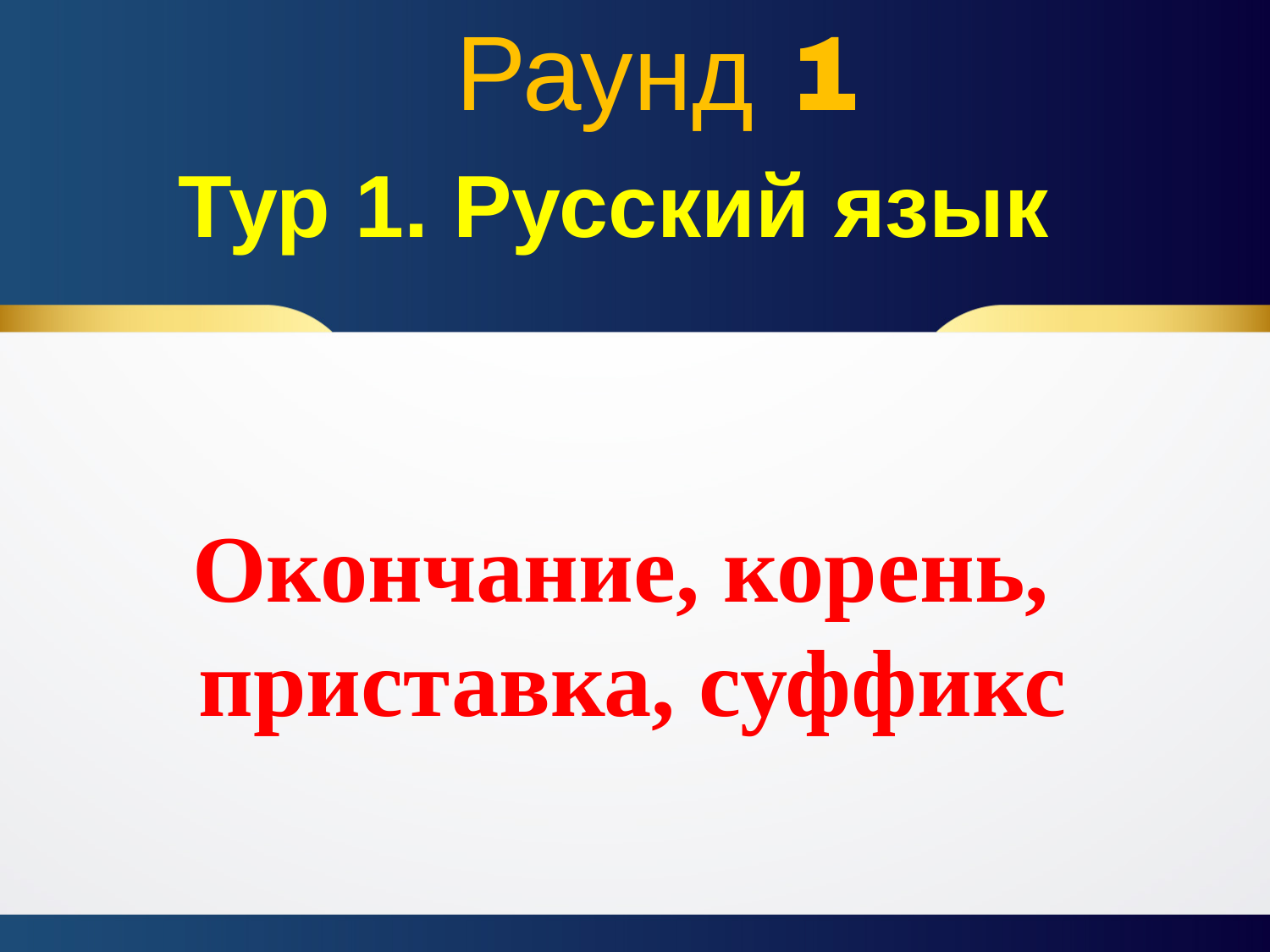

# Раунд 1
Тур 1. Русский язык
Окончание, корень,
 приставка, суффикс